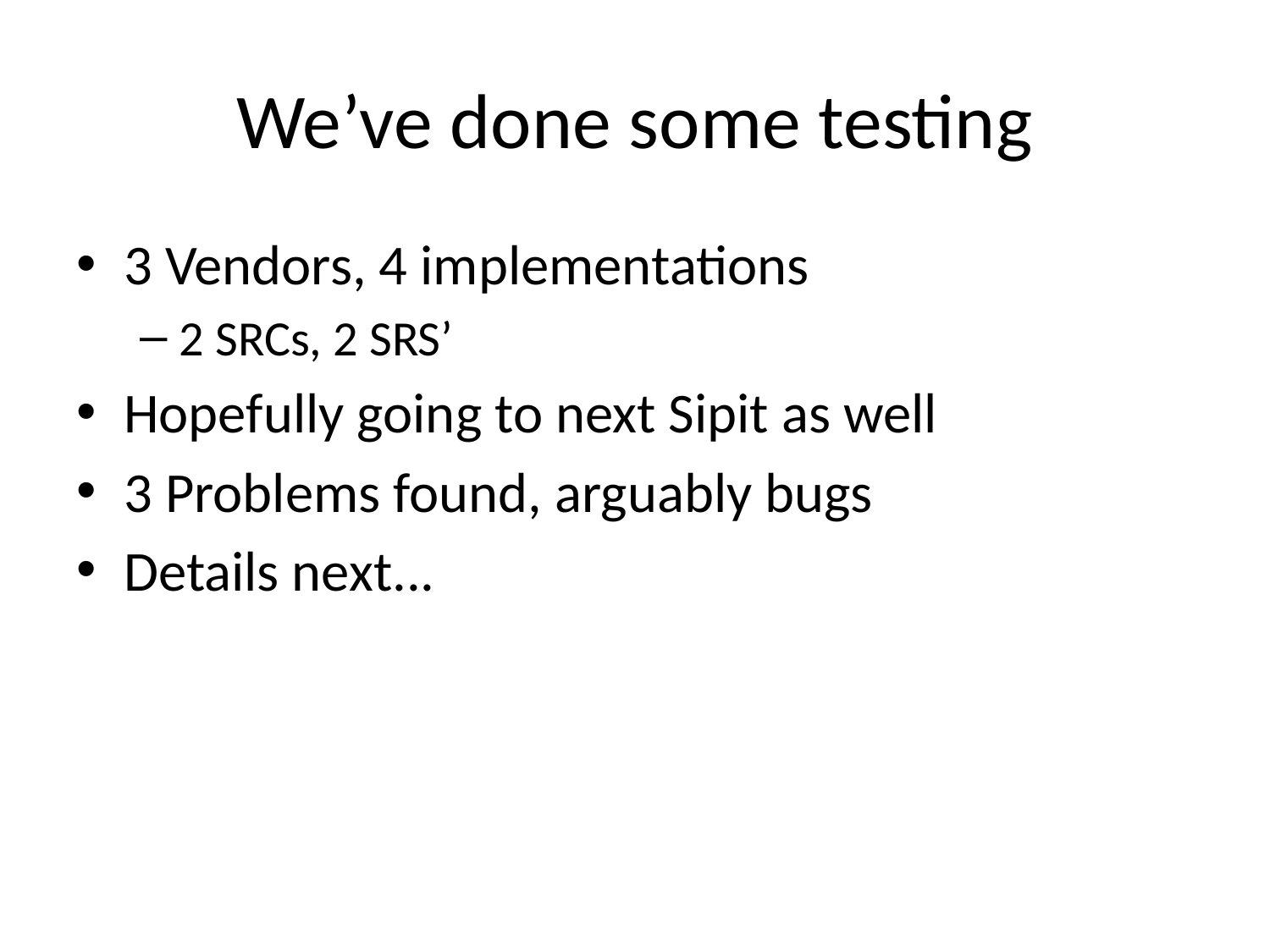

# We’ve done some testing
3 Vendors, 4 implementations
2 SRCs, 2 SRS’
Hopefully going to next Sipit as well
3 Problems found, arguably bugs
Details next...